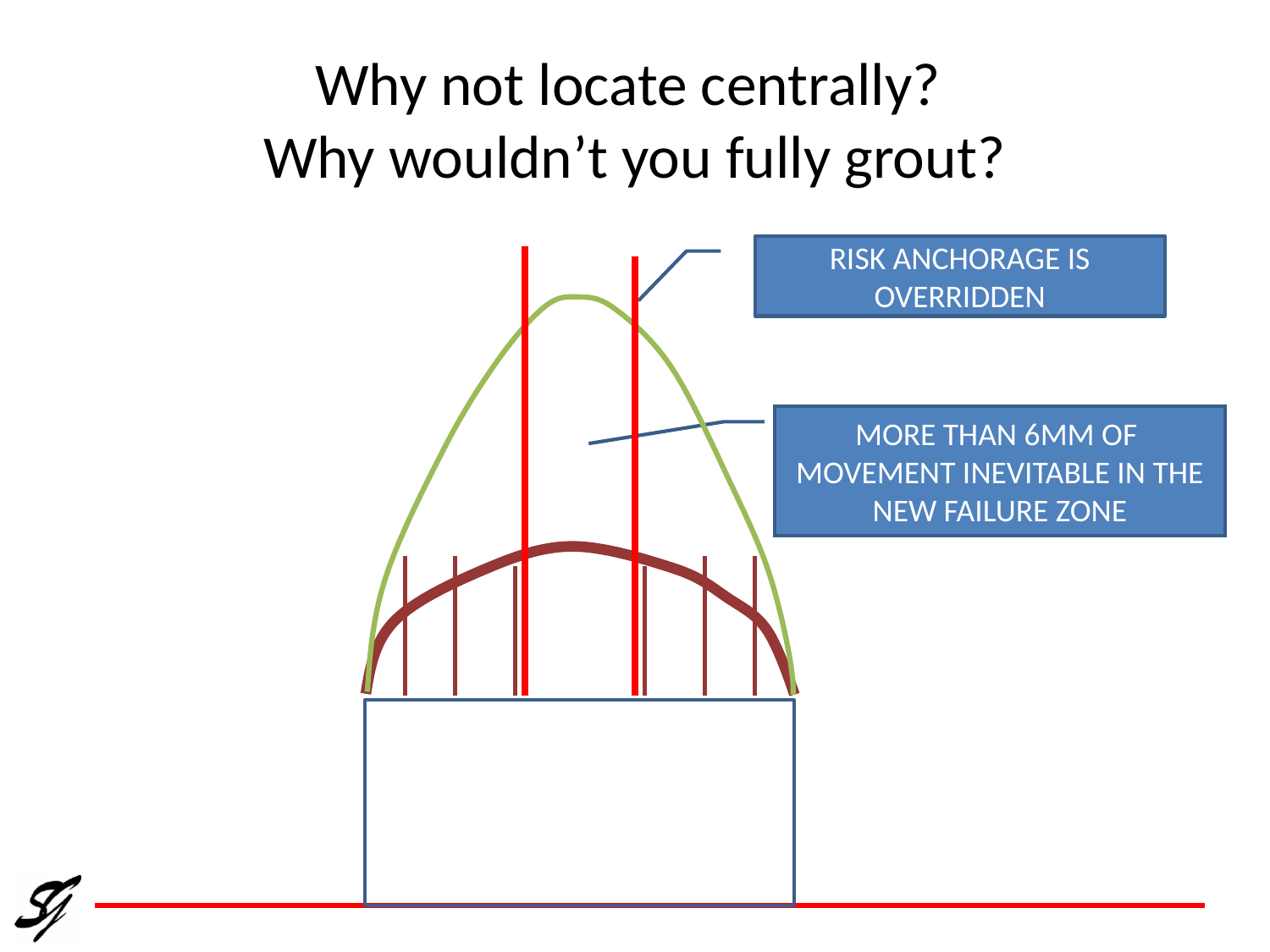

# Why not locate centrally? Why wouldn’t you fully grout?
RISK ANCHORAGE IS OVERRIDDEN

MORE THAN 6MM OF  MOVEMENT INEVITABLE IN THE NEW FAILURE ZONE